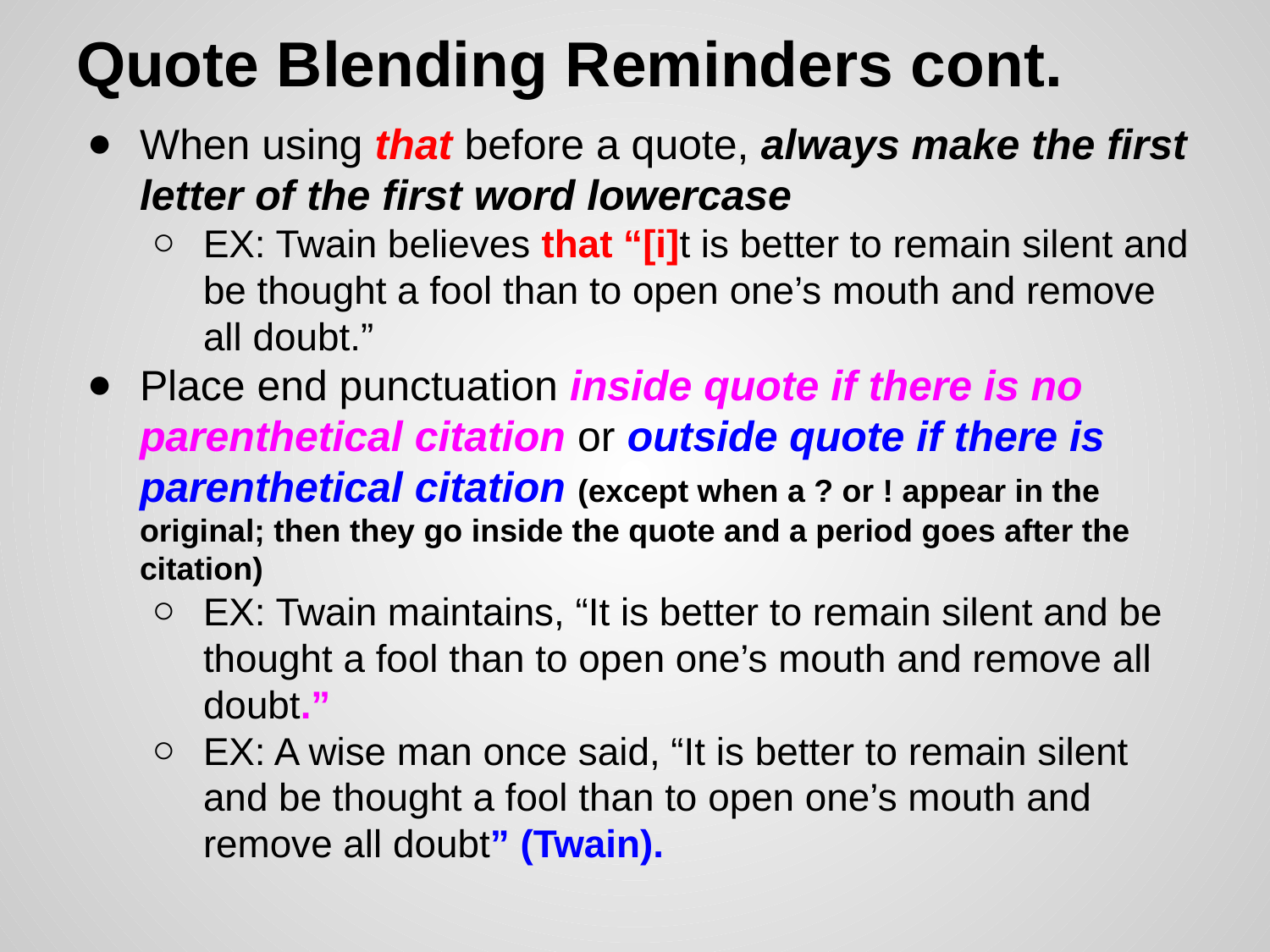

# Quote Blending Reminders cont.
When using that before a quote, always make the first letter of the first word lowercase
EX: Twain believes that “[i]t is better to remain silent and be thought a fool than to open one’s mouth and remove all doubt.”
Place end punctuation inside quote if there is no parenthetical citation or outside quote if there is parenthetical citation (except when a ? or ! appear in the original; then they go inside the quote and a period goes after the citation)
EX: Twain maintains, “It is better to remain silent and be thought a fool than to open one’s mouth and remove all doubt.”
EX: A wise man once said, “It is better to remain silent and be thought a fool than to open one’s mouth and remove all doubt” (Twain).